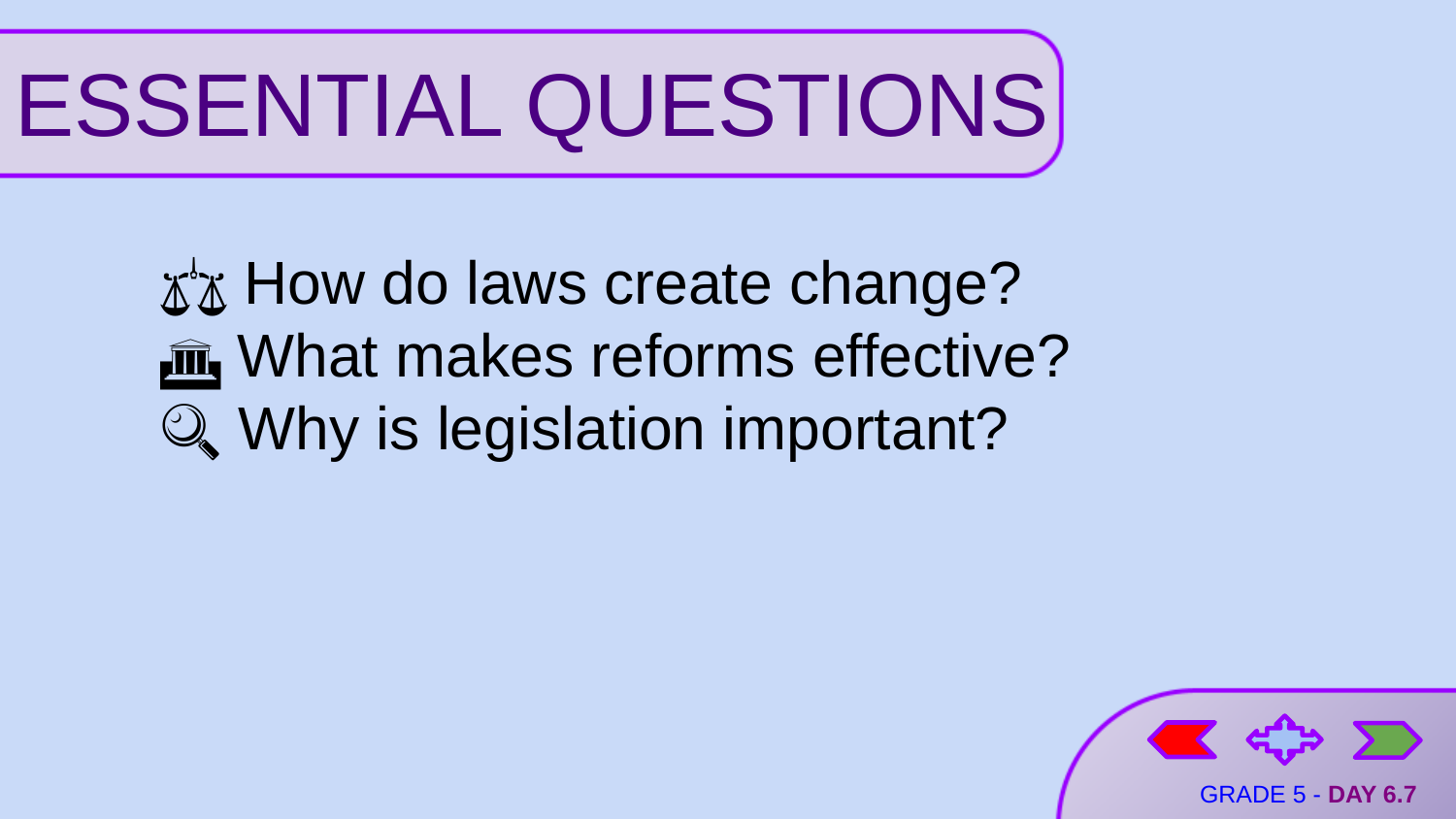

# ESSENTIAL QUESTIONS

⚖️ How do laws create change?
🏛 What makes reforms effective?
🔍 Why is legislation important?

GRADE 5 - DAY 6.7